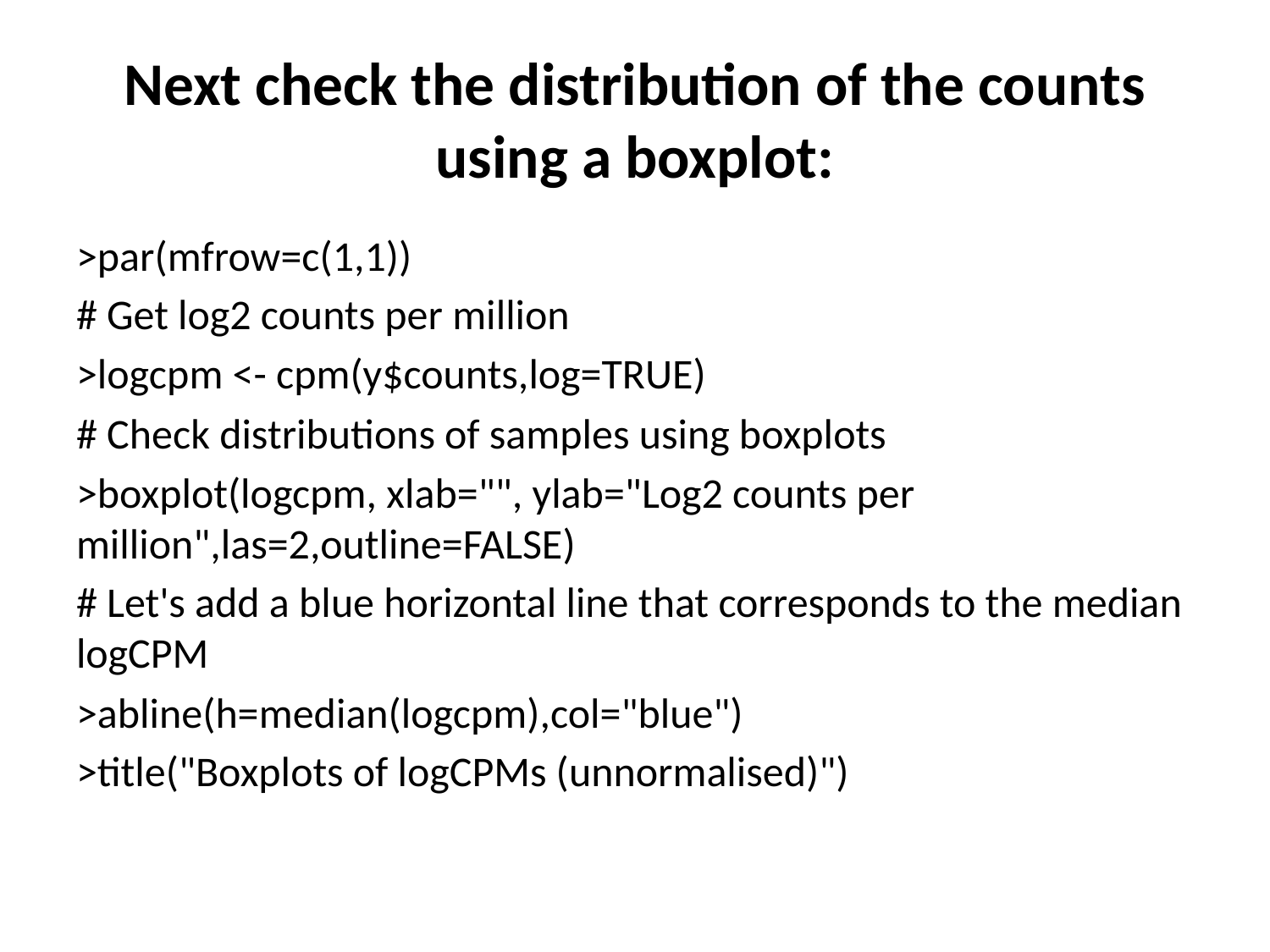

# Next check the distribution of the counts using a boxplot:
>par(mfrow=c(1,1))
# Get log2 counts per million
>logcpm <- cpm(y$counts,log=TRUE)
# Check distributions of samples using boxplots
>boxplot(logcpm, xlab="", ylab="Log2 counts per million",las=2,outline=FALSE)
# Let's add a blue horizontal line that corresponds to the median logCPM
>abline(h=median(logcpm),col="blue")
>title("Boxplots of logCPMs (unnormalised)")